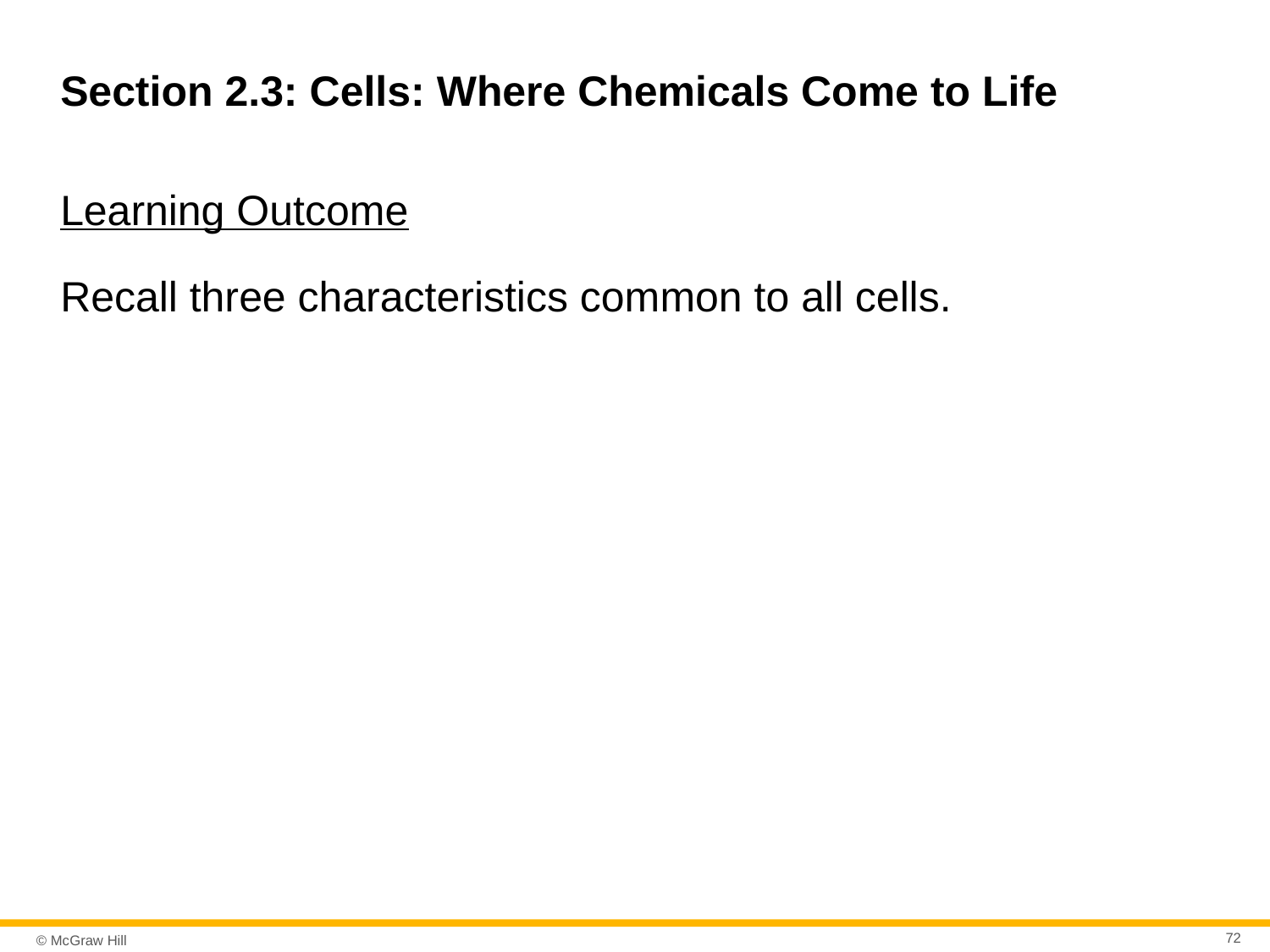

# Section 2.3: Cells: Where Chemicals Come to Life
Learning Outcome
Recall three characteristics common to all cells.